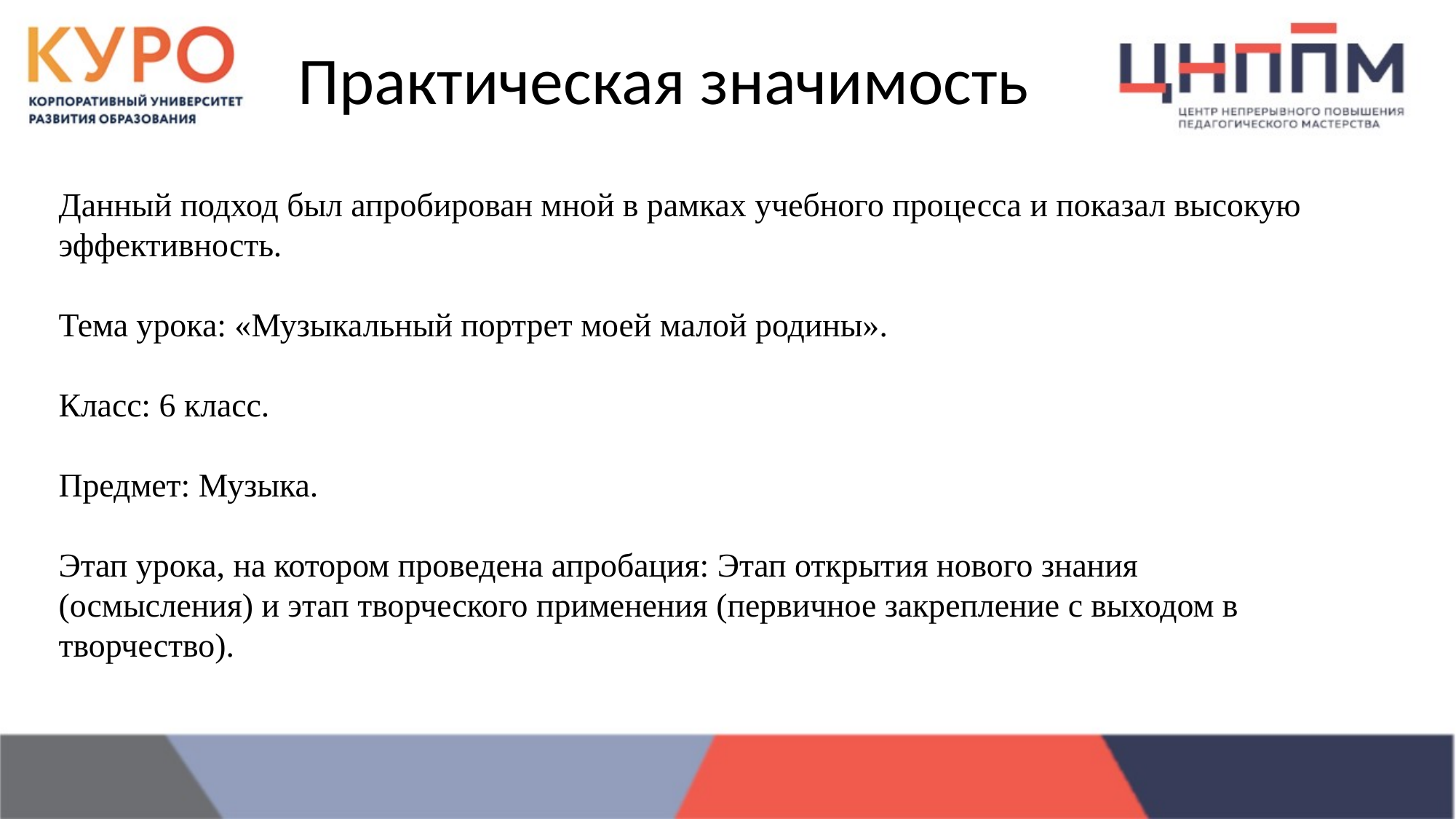

Практическая значимость
Данный подход был апробирован мной в рамках учебного процесса и показал высокую эффективность.

Тема урока: «Музыкальный портрет моей малой родины».

Класс: 6 класс.

Предмет: Музыка.

Этап урока, на котором проведена апробация: Этап открытия нового знания (осмысления) и этап творческого применения (первичное закрепление с выходом в творчество).